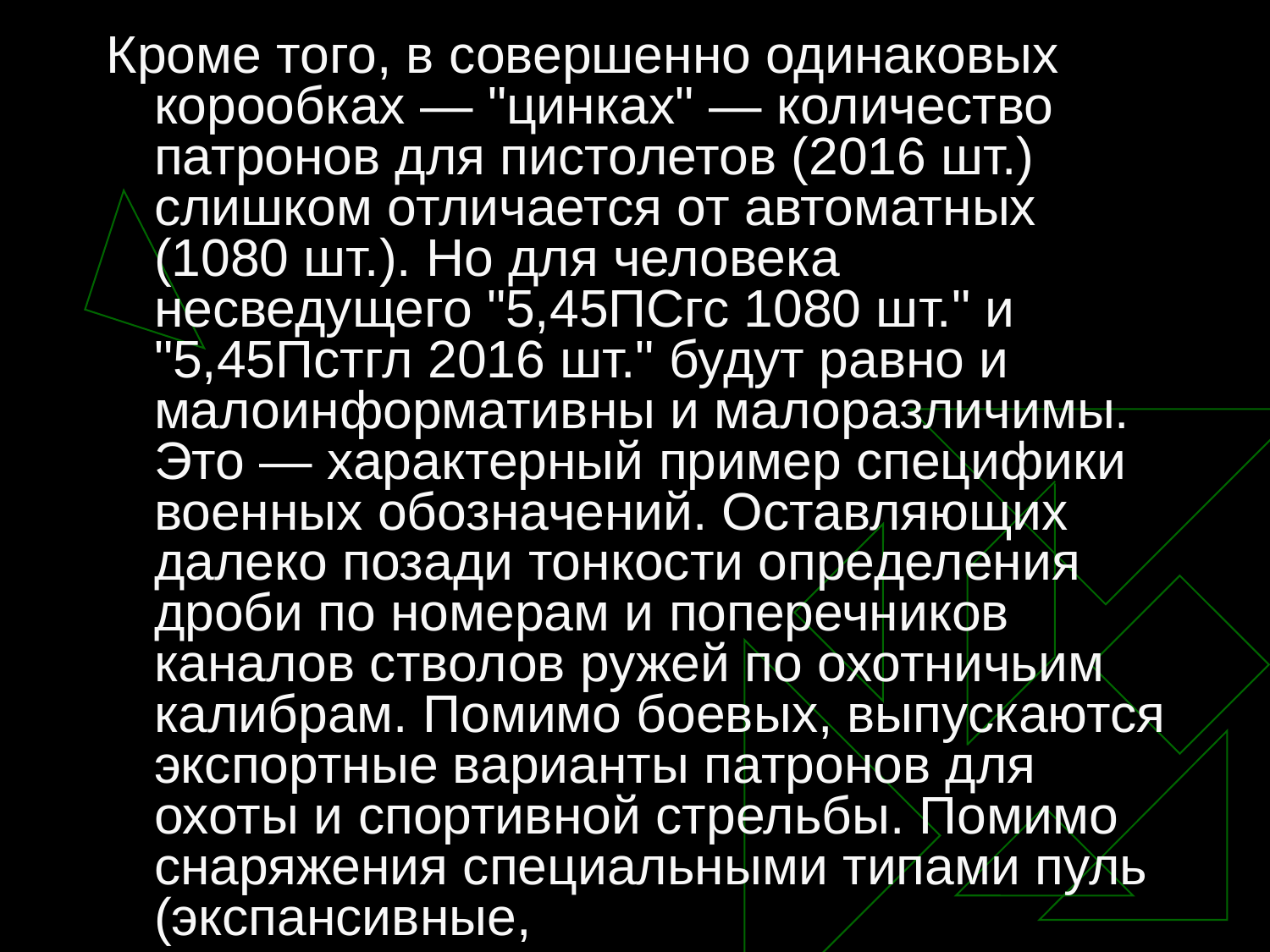

Кроме того, в совершенно одинаковых корообках — "цинках" — количество патронов для пистолетов (2016 шт.) слишком отличается от автоматных (1080 шт.). Но для человека несведущего "5,45ПСгс 1080 шт." и "5,45Пстгл 2016 шт." будут равно и малоинформативны и малоразличимы. Это — характерный пример специфики военных обозначений. Оставляющих далеко позади тонкости определения дроби по номерам и поперечников каналов стволов ружей по охотничьим калибрам. Помимо боевых, выпускаются экспортные варианты патронов для охоты и спортивной стрельбы. Помимо снаряжения специальными типами пуль (экспансивные,